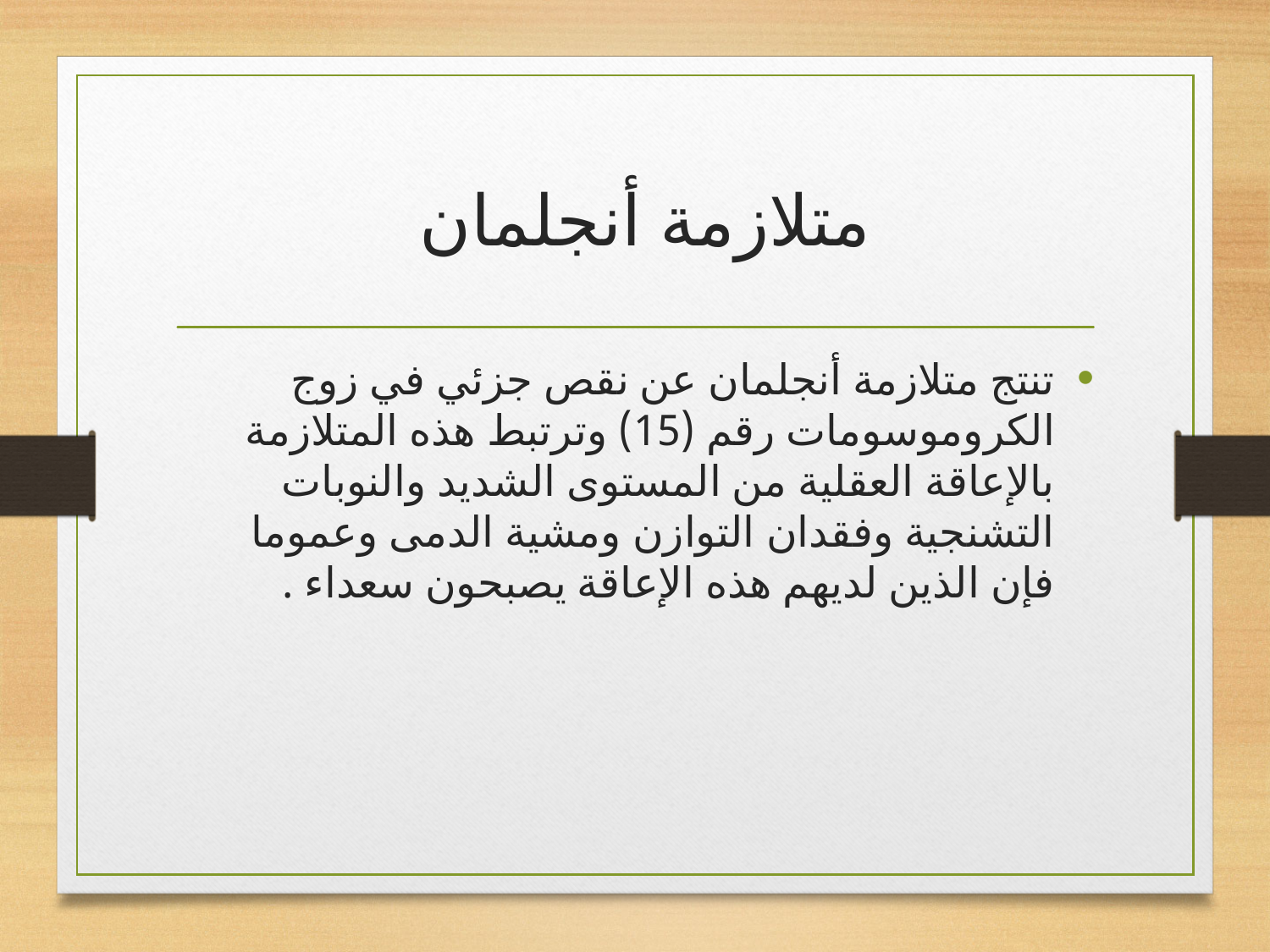

# متلازمة أنجلمان
تنتج متلازمة أنجلمان عن نقص جزئي في زوج الكروموسومات رقم (15) وترتبط هذه المتلازمة بالإعاقة العقلية من المستوى الشديد والنوبات التشنجية وفقدان التوازن ومشية الدمى وعموما فإن الذين لديهم هذه الإعاقة يصبحون سعداء .